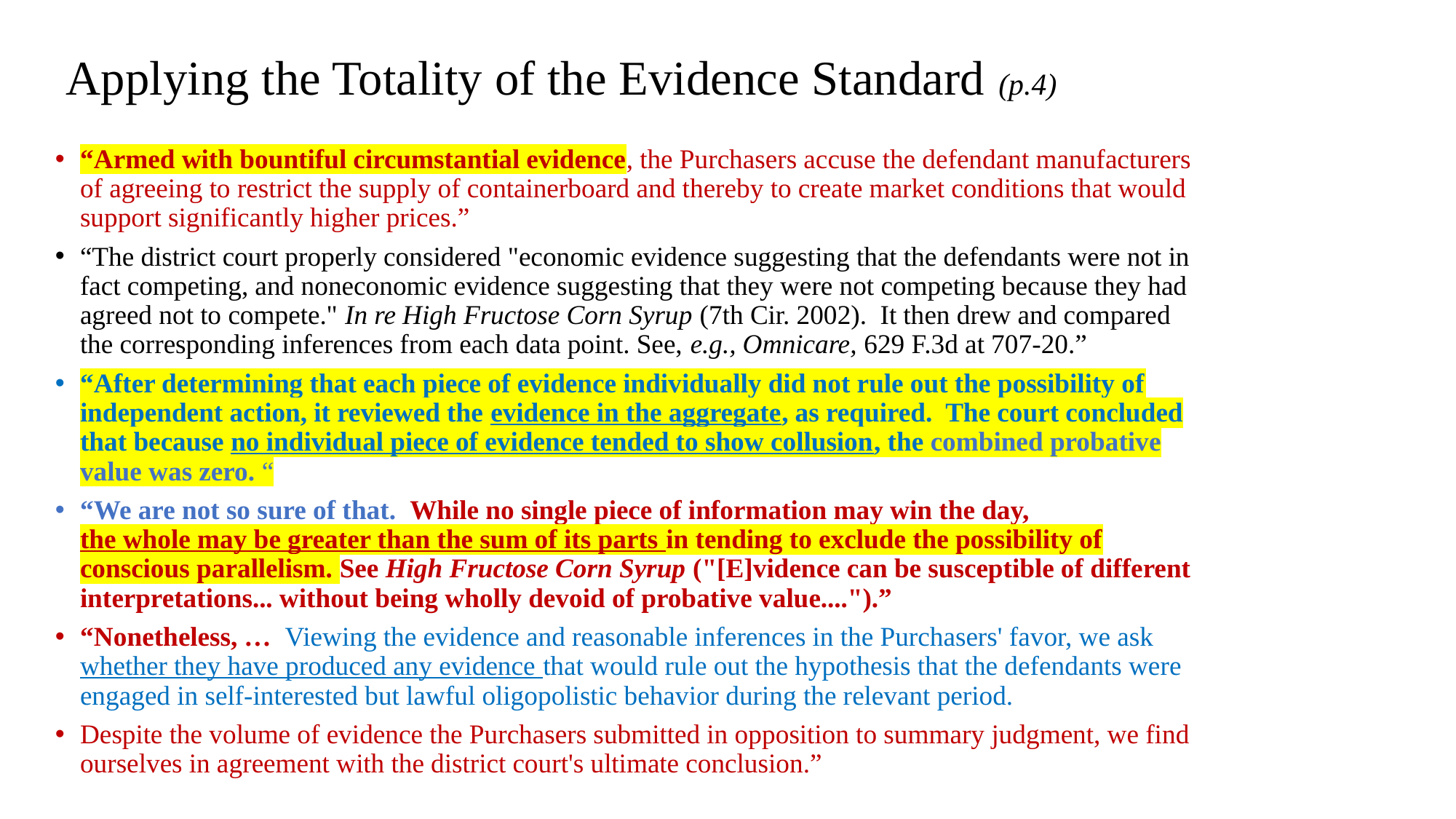

# Applying the Totality of the Evidence Standard (p.4)
“Armed with bountiful circumstantial evidence, the Purchasers accuse the defendant manufacturers of agreeing to restrict the supply of containerboard and thereby to create market conditions that would support significantly higher prices.”
“The district court properly considered "economic evidence suggesting that the defendants were not in fact competing, and noneconomic evidence suggesting that they were not competing because they had agreed not to compete." In re High Fructose Corn Syrup (7th Cir. 2002).  It then drew and compared the corresponding inferences from each data point. See, e.g., Omnicare, 629 F.3d at 707-20.”
“After determining that each piece of evidence individually did not rule out the possibility of independent action, it reviewed the evidence in the aggregate, as required.  The court concluded that because no individual piece of evidence tended to show collusion, the combined probative value was zero. “
“We are not so sure of that.  While no single piece of information may win the day,
the whole may be greater than the sum of its parts in tending to exclude the possibility of conscious parallelism. See High Fructose Corn Syrup ("[E]vidence can be susceptible of different interpretations... without being wholly devoid of probative value....").”
“Nonetheless, …  Viewing the evidence and reasonable inferences in the Purchasers' favor, we ask whether they have produced any evidence that would rule out the hypothesis that the defendants were engaged in self-interested but lawful oligopolistic behavior during the relevant period.
Despite the volume of evidence the Purchasers submitted in opposition to summary judgment, we find ourselves in agreement with the district court's ultimate conclusion.”